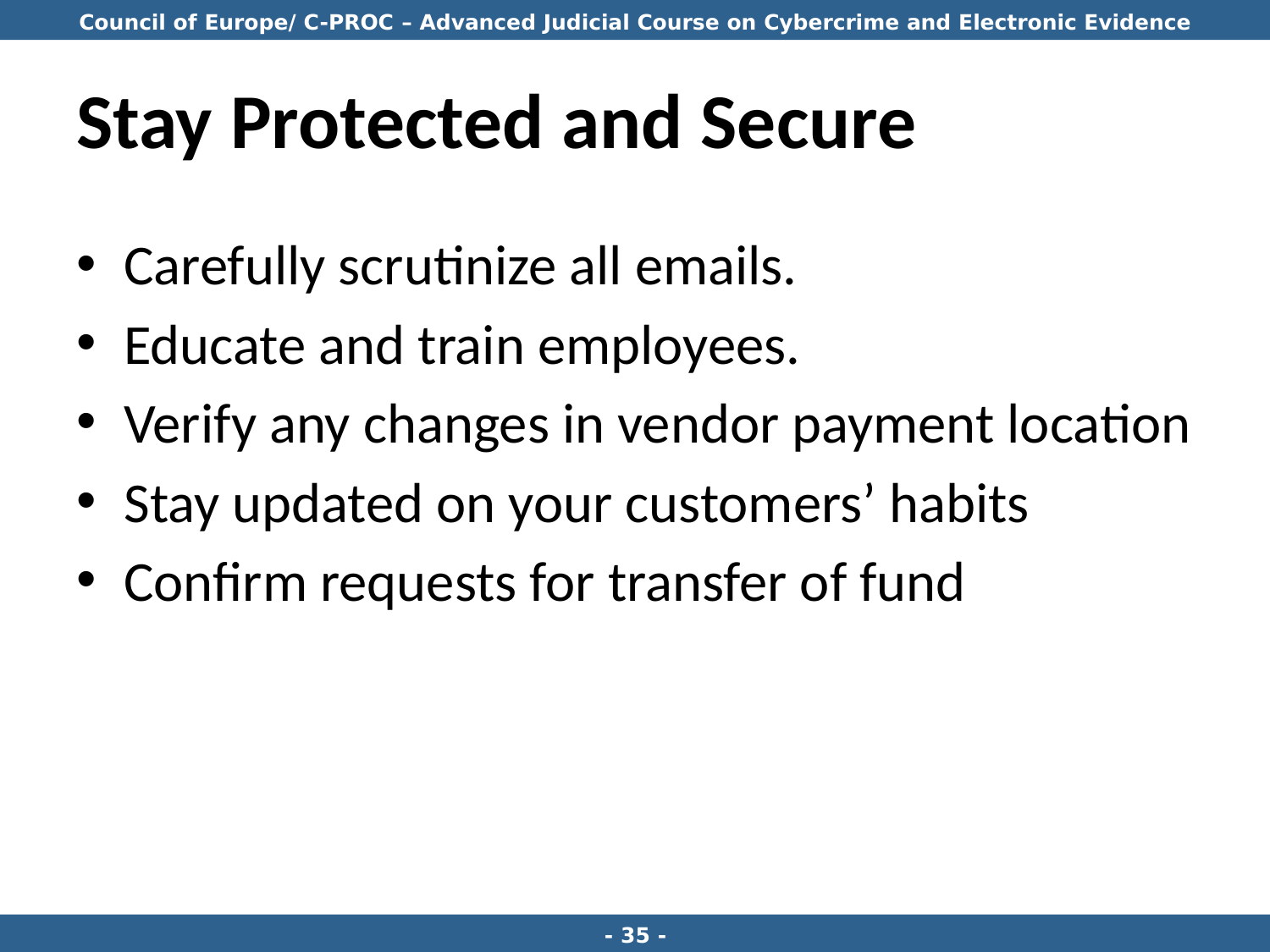

# Stay Protected and Secure
Carefully scrutinize all emails.
Educate and train employees.
Verify any changes in vendor payment location
Stay updated on your customers’ habits
Confirm requests for transfer of fund